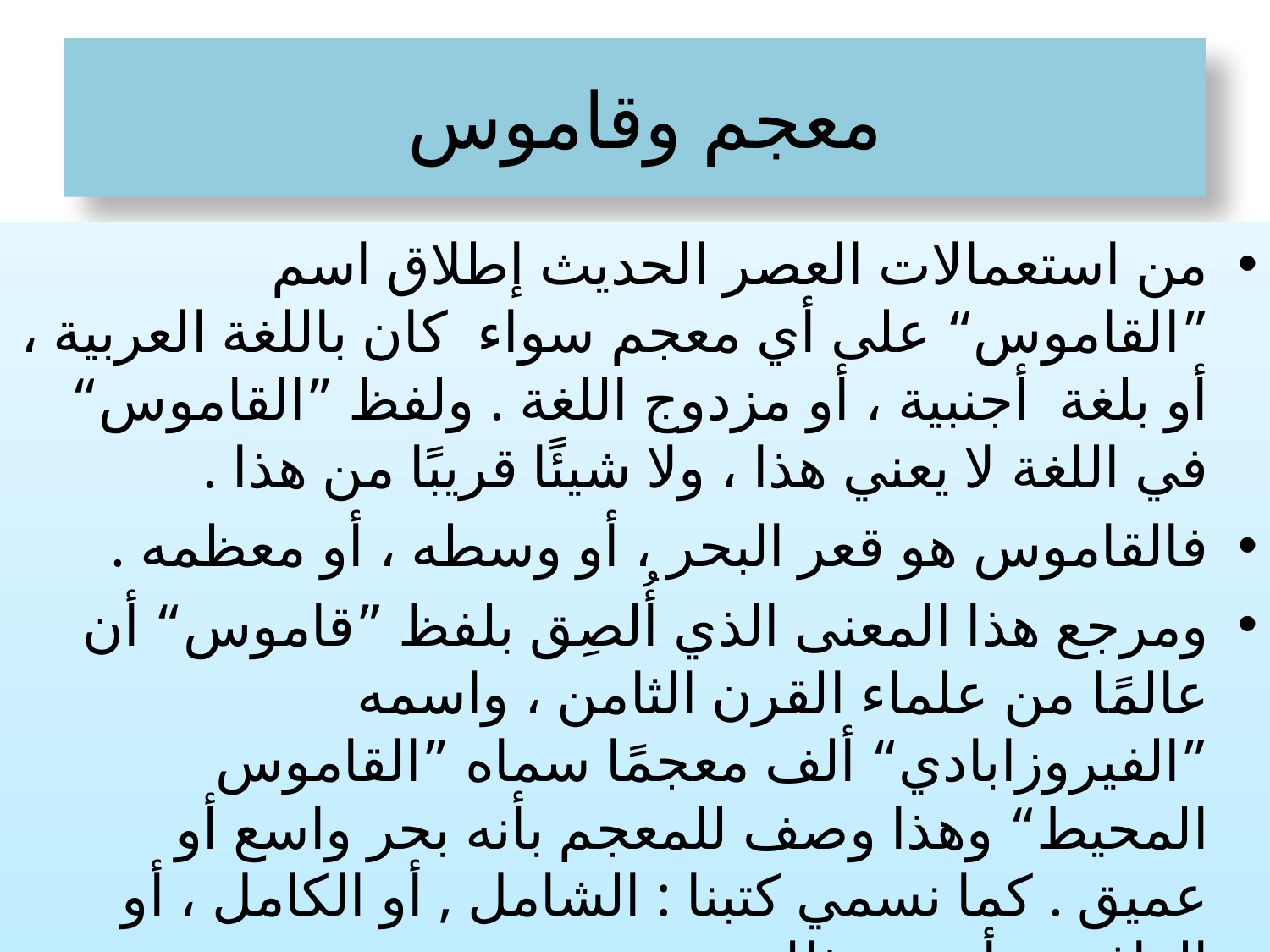

# معجم وقاموس
من استعمالات العصر الحديث إطلاق اسم ”القاموس“ على أي معجم سواء  كان باللغة العربية ، أو بلغة  أجنبية ، أو مزدوج اللغة . ولفظ ”القاموس“ في اللغة لا يعني هذا ، ولا شيئًا قريبًا من هذا .
فالقاموس هو قعر البحر ، أو وسطه ، أو معظمه .
ومرجع هذا المعنى الذي أُلصِق بلفظ ”قاموس“ أن عالمًا من علماء القرن الثامن ، واسمه ”الفيروزابادي“ ألف معجمًا سماه ”القاموس المحيط“ وهذا وصف للمعجم بأنه بحر واسع أو عميق . كما نسمي كتبنا : الشامل , أو الكامل ، أو الوافي .. أو نحو ذلك .